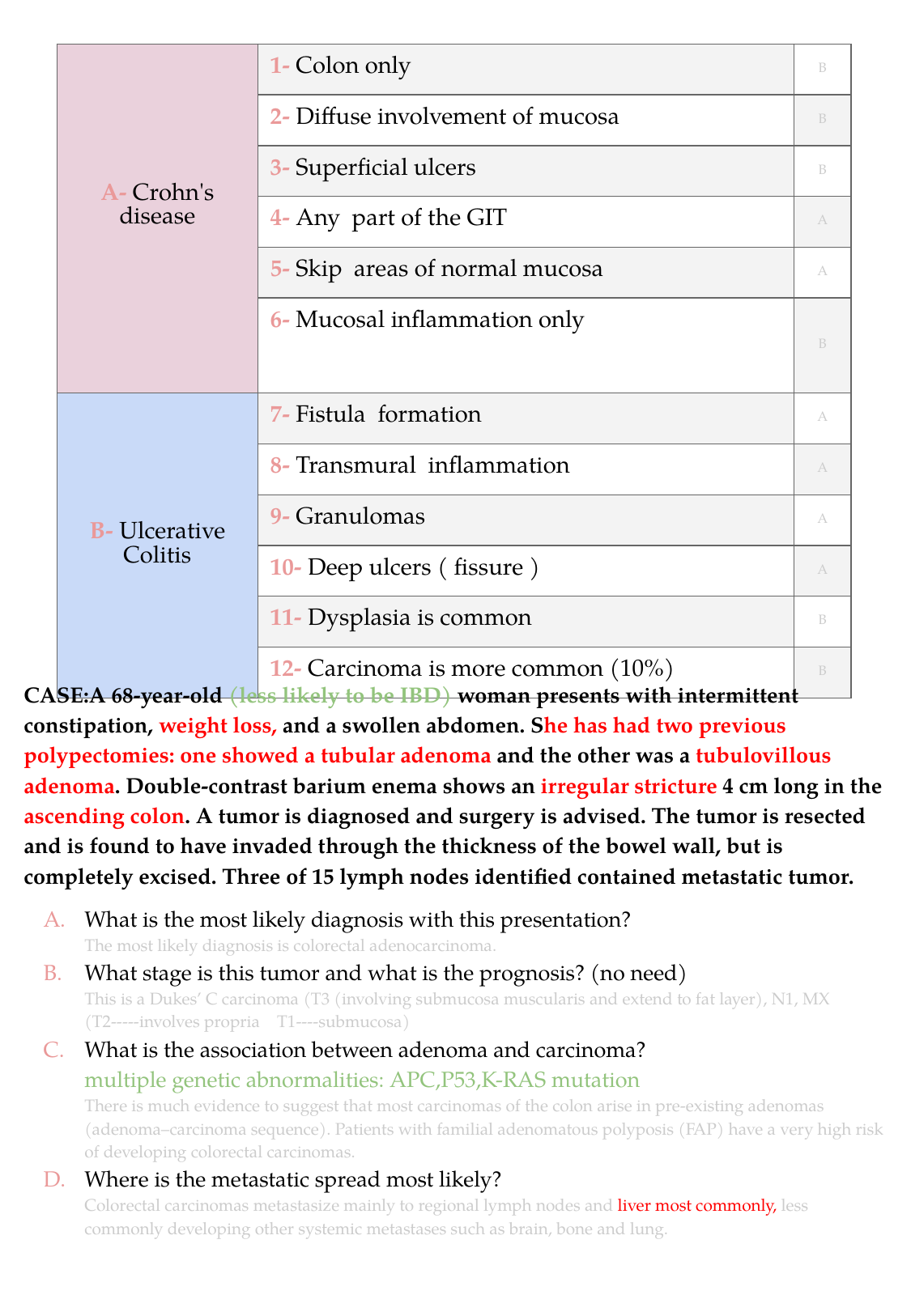

| A- Crohn's disease | 1- Colon only | B |
| --- | --- | --- |
|  | 2- Diffuse involvement of mucosa | B |
|  | 3- Superficial ulcers | B |
|  | 4- Any part of the GIT | A |
|  | 5- Skip areas of normal mucosa | A |
|  | 6- Mucosal inflammation only | B |
| B- Ulcerative Colitis | 7- Fistula formation | A |
|  | 8- Transmural inflammation | A |
|  | 9- Granulomas | A |
|  | 10- Deep ulcers ( fissure ) | A |
|  | 11- Dysplasia is common | B |
|  | 12- Carcinoma is more common (10%) | B |
CASE:A 68-year-old (less likely to be IBD) woman presents with intermittent constipation, weight loss, and a swollen abdomen. She has had two previous polypectomies: one showed a tubular adenoma and the other was a tubulovillous adenoma. Double-contrast barium enema shows an irregular stricture 4 cm long in the ascending colon. A tumor is diagnosed and surgery is advised. The tumor is resected and is found to have invaded through the thickness of the bowel wall, but is completely excised. Three of 15 lymph nodes identified contained metastatic tumor.
What is the most likely diagnosis with this presentation?
The most likely diagnosis is colorectal adenocarcinoma.
What stage is this tumor and what is the prognosis? (no need)
This is a Dukes’ C carcinoma (T3 (involving submucosa muscularis and extend to fat layer), N1, MX
(T2-----involves propria    T1----submucosa)
What is the association between adenoma and carcinoma?
multiple genetic abnormalities: APC,P53,K-RAS mutation
There is much evidence to suggest that most carcinomas of the colon arise in pre-existing adenomas (adenoma–carcinoma sequence). Patients with familial adenomatous polyposis (FAP) have a very high risk of developing colorectal carcinomas.
Where is the metastatic spread most likely?
Colorectal carcinomas metastasize mainly to regional lymph nodes and liver most commonly, less commonly developing other systemic metastases such as brain, bone and lung.